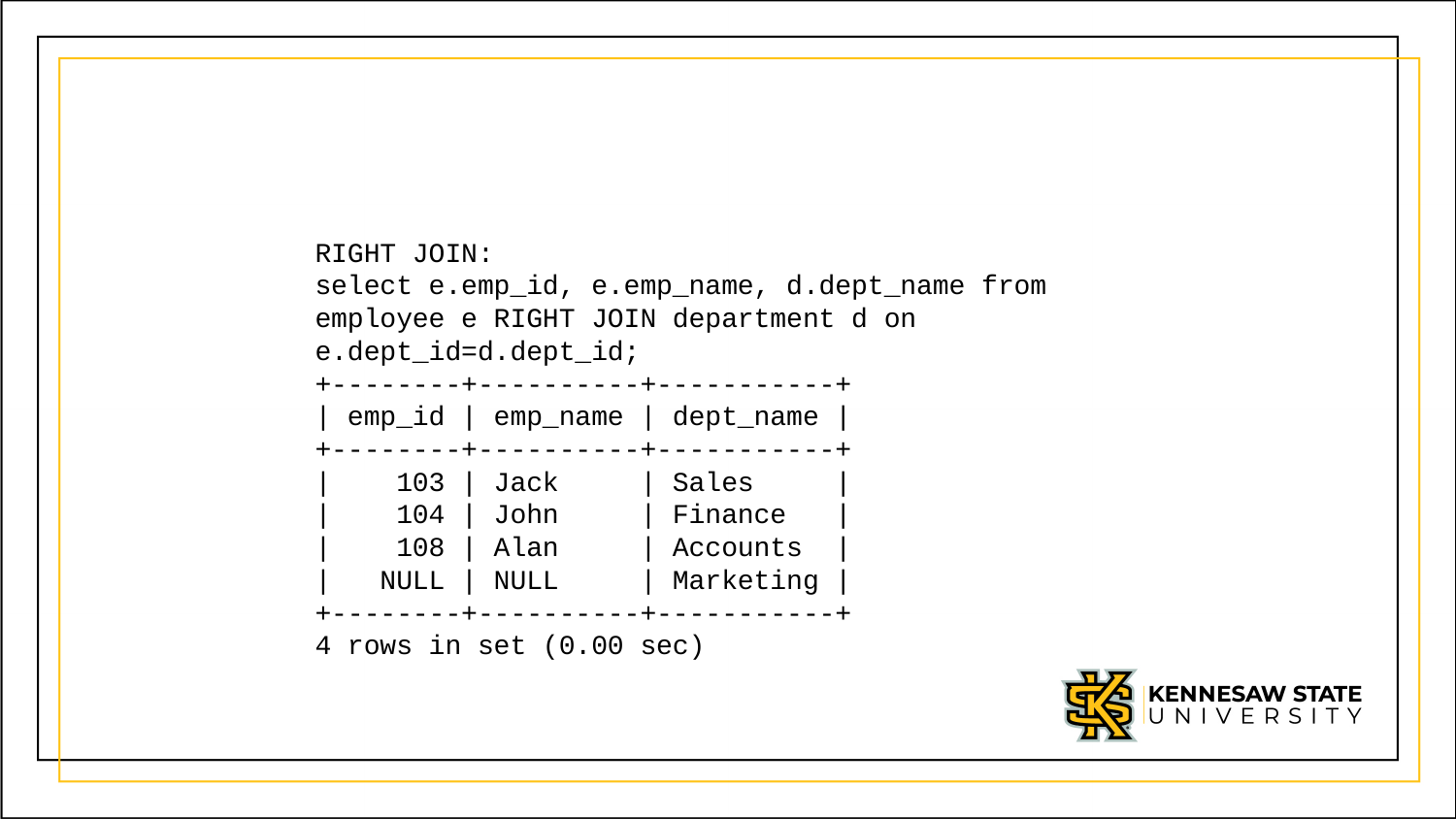

RIGHT JOIN: 
select e.emp_id, e.emp_name, d.dept_name from employee e RIGHT JOIN department d on e.dept_id=d.dept_id;
+--------+----------+-----------+
| emp_id | emp_name | dept_name |
+--------+----------+-----------+
|    103 | Jack     | Sales     |
|    104 | John     | Finance   |
|    108 | Alan     | Accounts  |
|   NULL | NULL     | Marketing |
+--------+----------+-----------+
4 rows in set (0.00 sec)